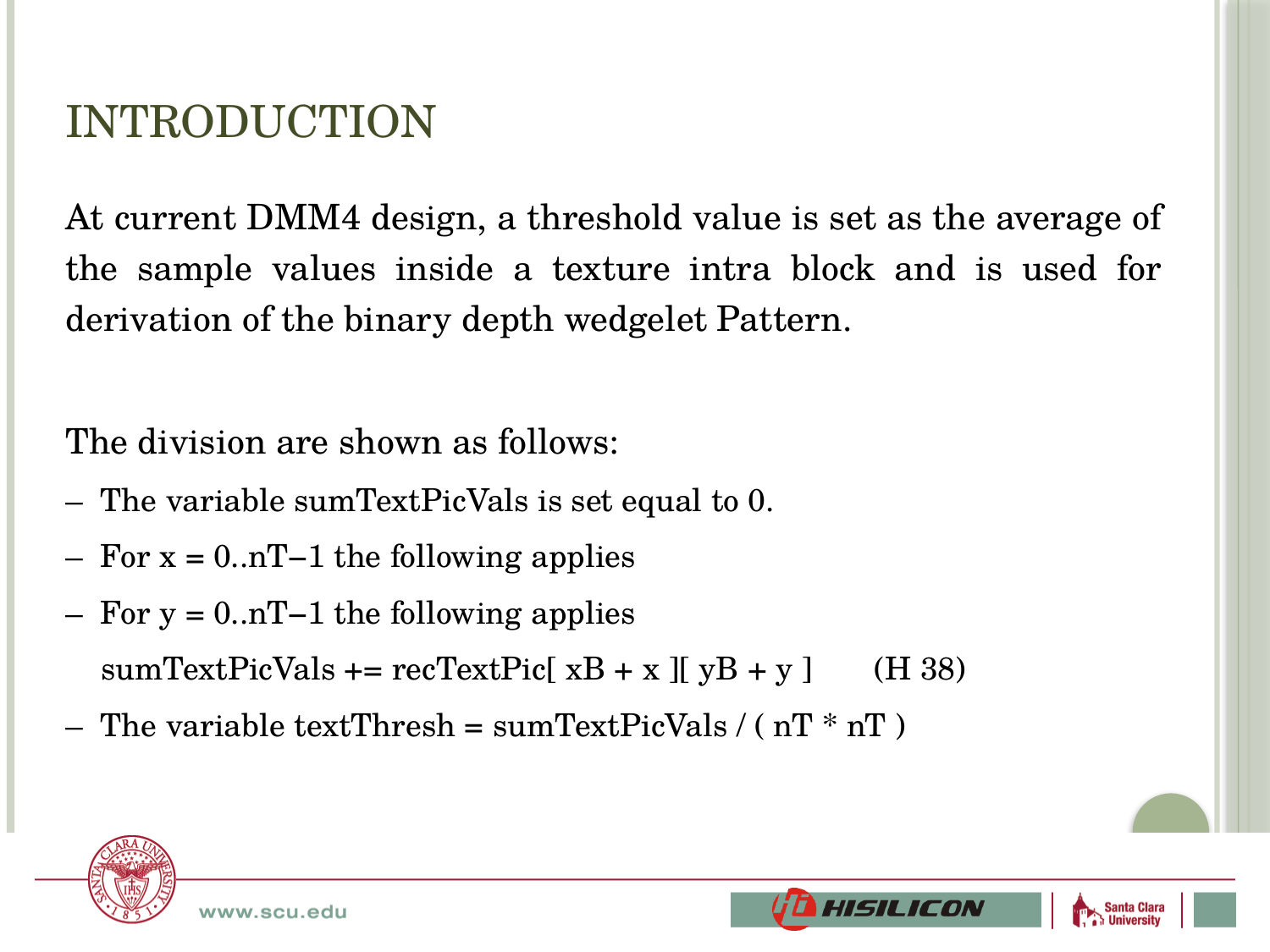

# Introduction
At current DMM4 design, a threshold value is set as the average of the sample values inside a texture intra block and is used for derivation of the binary depth wedgelet Pattern.

The division are shown as follows:
–  The variable sumTextPicVals is set equal to 0.
–  For x = 0..nT−1 the following applies
–  For y = 0..nT−1 the following applies
    sumTextPicVals += recTextPic[ xB + x ][ yB + y ]       (H 38)
–  The variable textThresh = sumTextPicVals / ( nT * nT )